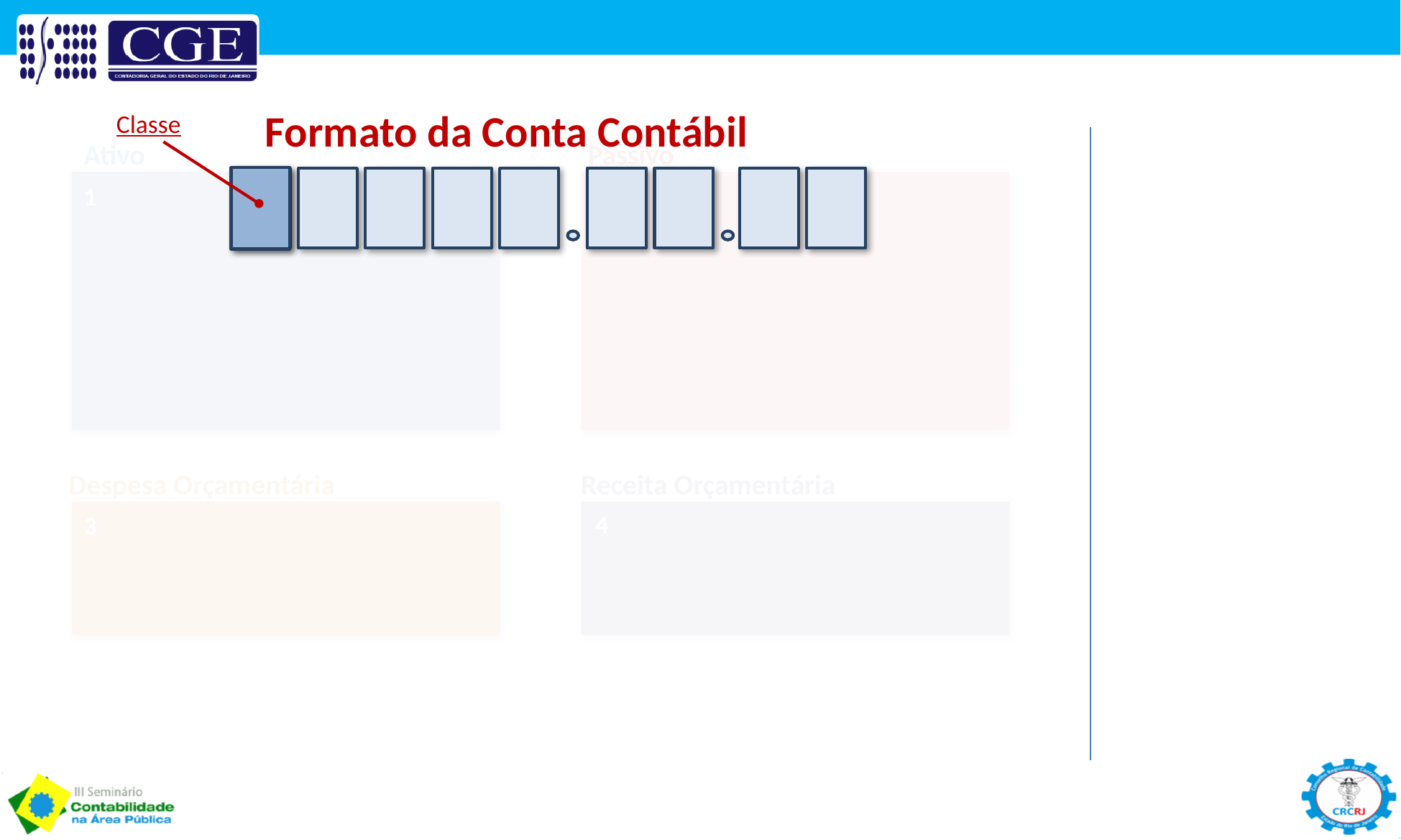

Formato da Conta Contábil
Classe

Ativo
Passivo

2
1

Despesa Orçamentária
Receita Orçamentária
4

3